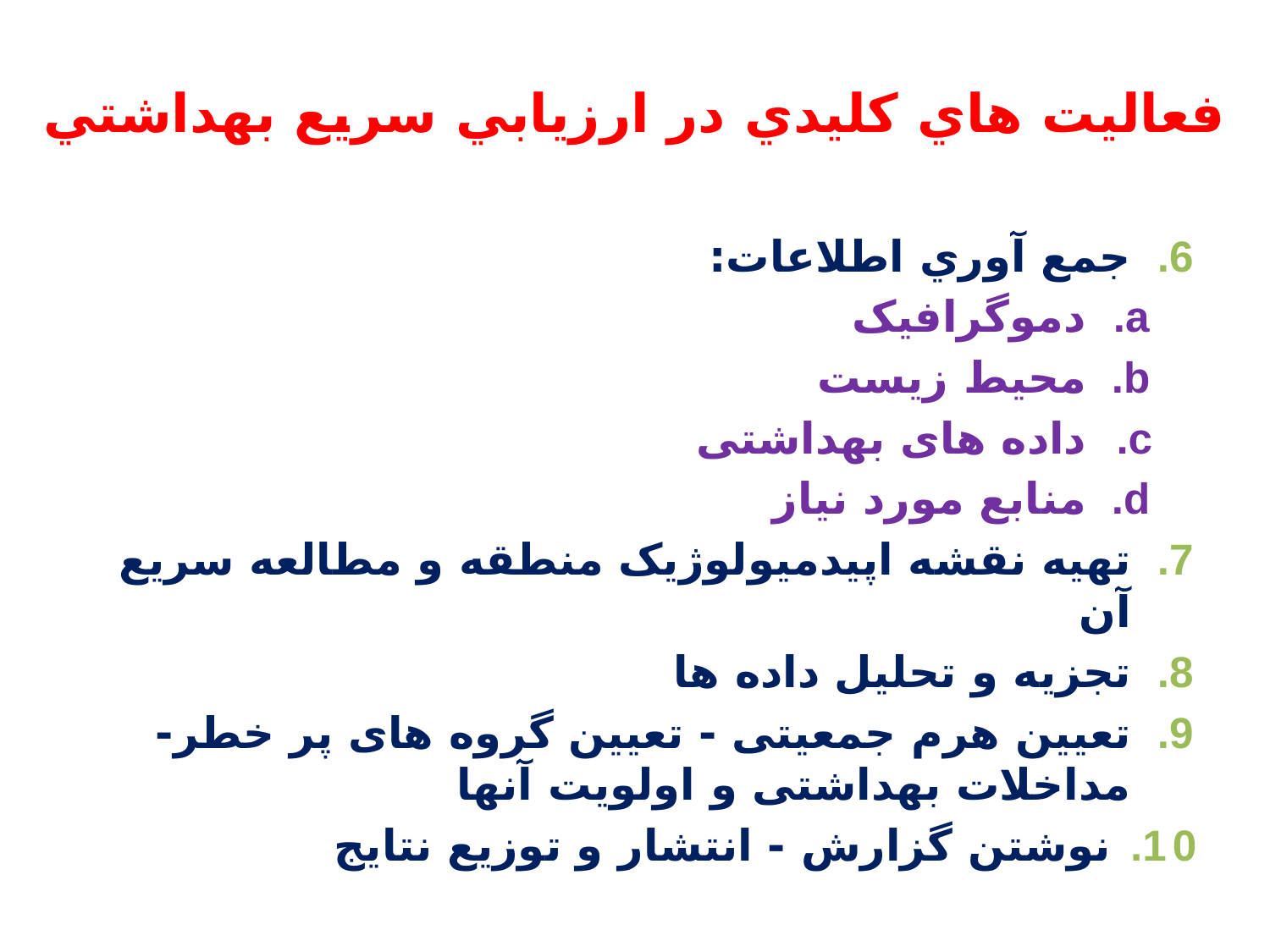

# فعاليت هاي كليدي در ارزيابي سريع بهداشتي
جمع آوري اطلاعات:
دموگرافیک
محیط زیست
داده های بهداشتی
منابع مورد نیاز
تهیه نقشه اپیدمیولوژیک منطقه و مطالعه سریع آن
تجزیه و تحلیل داده ها
تعيين هرم جمعیتی - تعیین گروه های پر خطر- مداخلات بهداشتی و اولویت آنها
 نوشتن گزارش - انتشار و توزیع نتایج